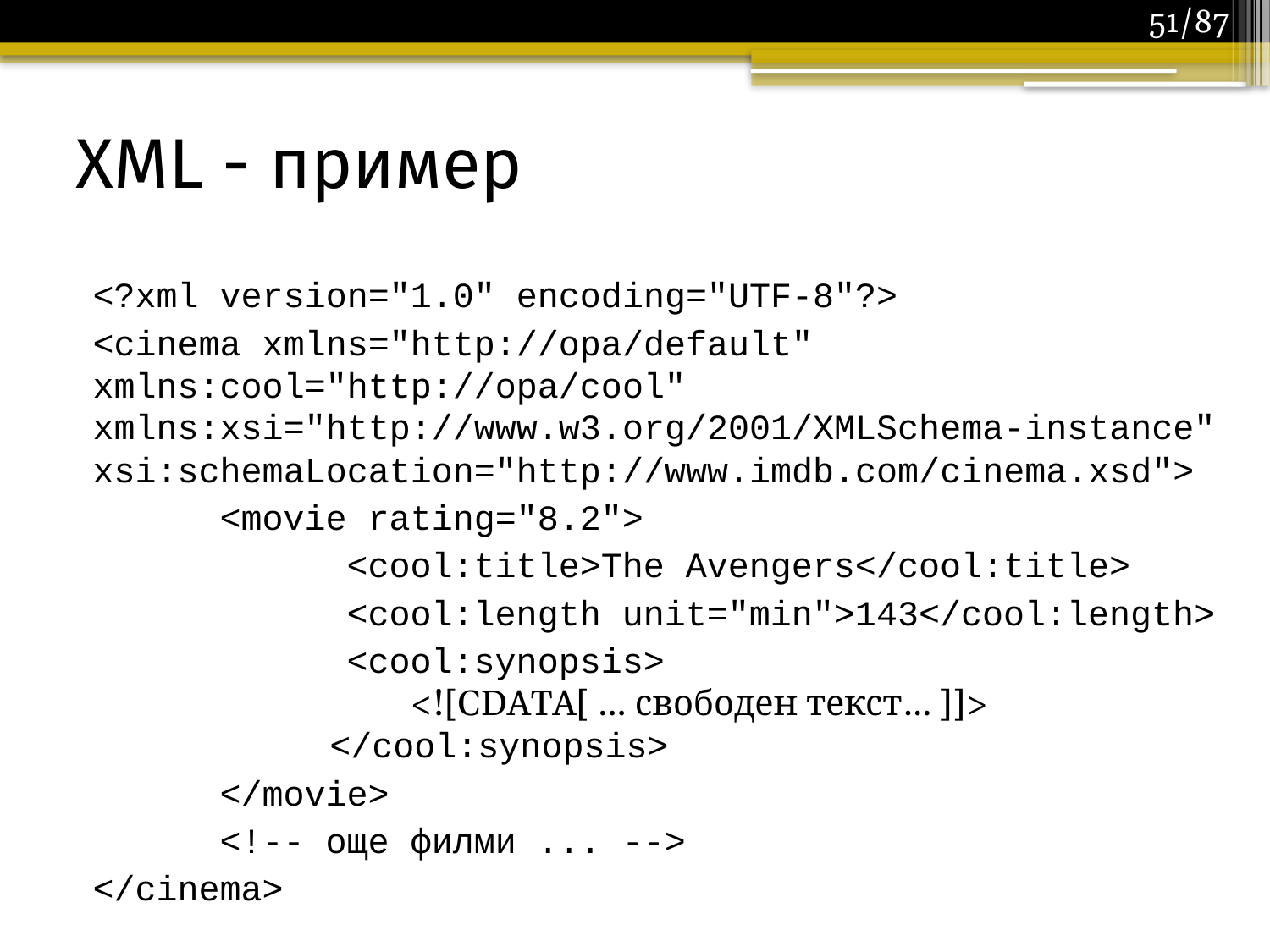

51/87
# XML - пример
<?xml version="1.0" encoding="UTF-8"?>
<cinema xmlns="http://opa/default"
xmlns:cool="http://opa/cool"
xmlns:xsi="http://www.w3.org/2001/XMLSchema-instance"
xsi:schemaLocation="http://www.imdb.com/cinema.xsd">
	<movie rating="8.2">
		<cool:title>The Avengers</cool:title>
		<cool:length unit="min">143</cool:length>
		<cool:synopsis>
               <![CDATA[ ... свободен текст… ]]>
                            </cool:synopsis>
	</movie>
	<!-- още филми ... -->
</cinema>